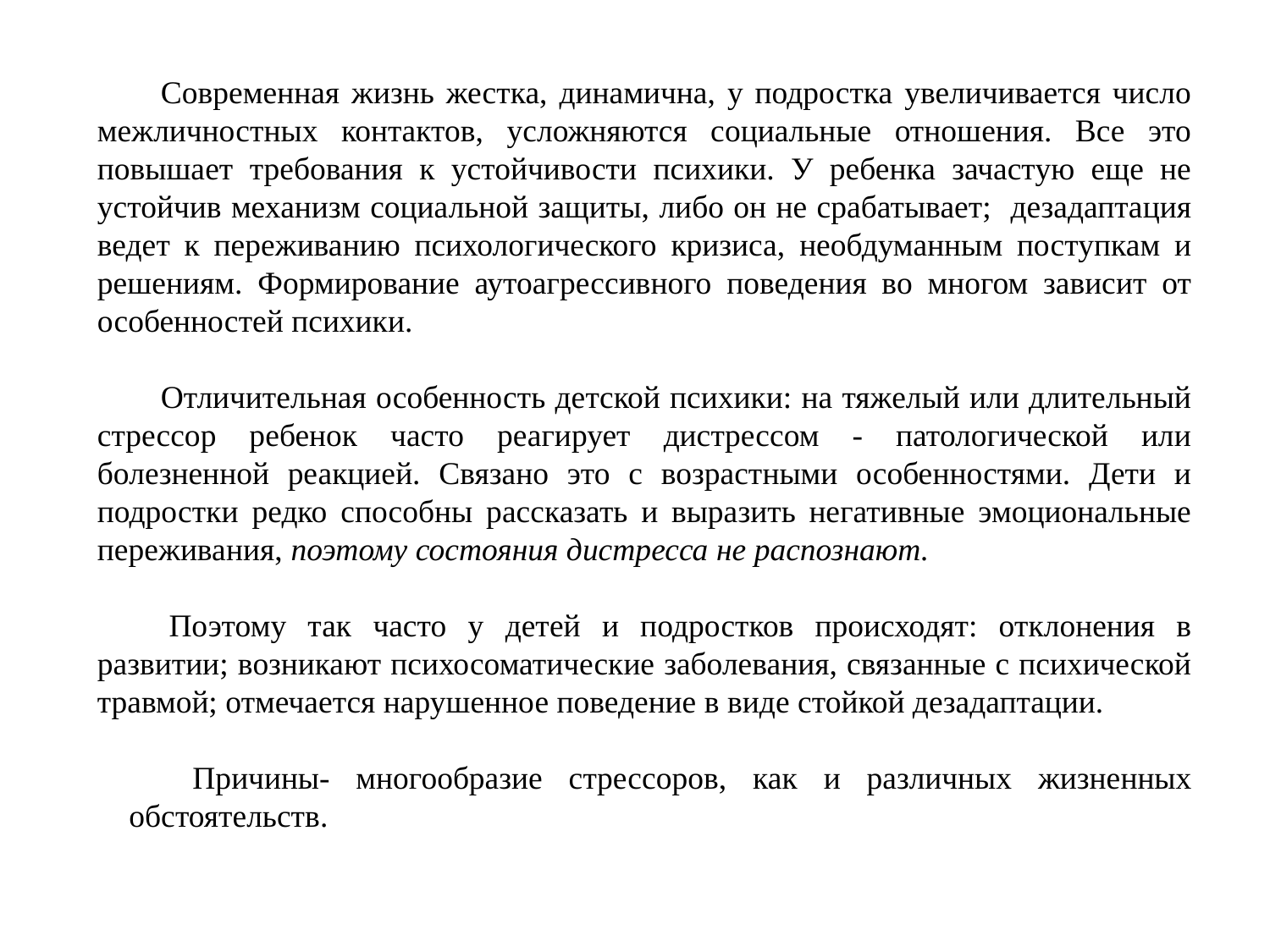

Современная жизнь жестка, динамична, у подростка увеличивается число межличностных контактов, усложняются социальные отношения. Все это повышает требования к устойчивости психики. У ребенка зачастую еще не устойчив механизм социальной защиты, либо он не срабатывает;  дезадаптация ведет к переживанию психологического кризиса, необдуманным поступкам и решениям. Формирование аутоагрессивного поведения во многом зависит от особенностей психики.

Отличительная особенность детской психики: на тяжелый или длительный стрессор ребенок часто реагирует дистрессом - патологической или болезненной реакцией. Связано это с возрастными особенностями. Дети и подростки редко способны рассказать и выразить негативные эмоциональные переживания, поэтому состояния дистресса не распознают.

 Поэтому так часто у детей и подростков происходят: отклонения в развитии; возникают психосоматические заболевания, связанные с психической травмой; отмечается нарушенное поведение в виде стойкой дезадаптации.

Причины- многообразие стрессоров, как и различных жизненных обстоятельств.